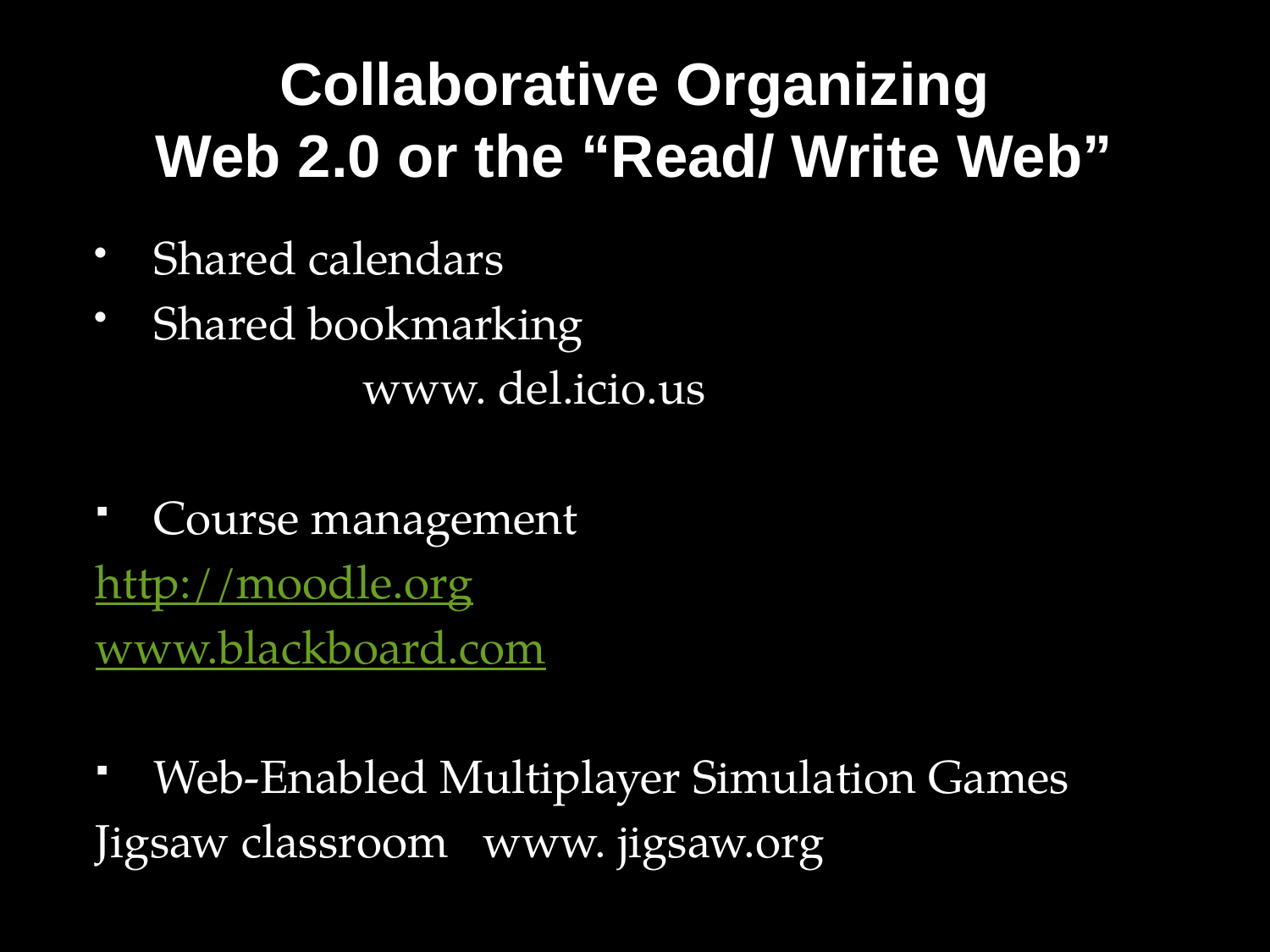

# Collaborative Organizing Web 2.0 or the “Read/ Write Web”
Shared calendars
Shared bookmarking
                       www. del.icio.us

Course management
http://moodle.org
www.blackboard.com

Web-Enabled Multiplayer Simulation Games
Jigsaw classroom   www. jigsaw.org